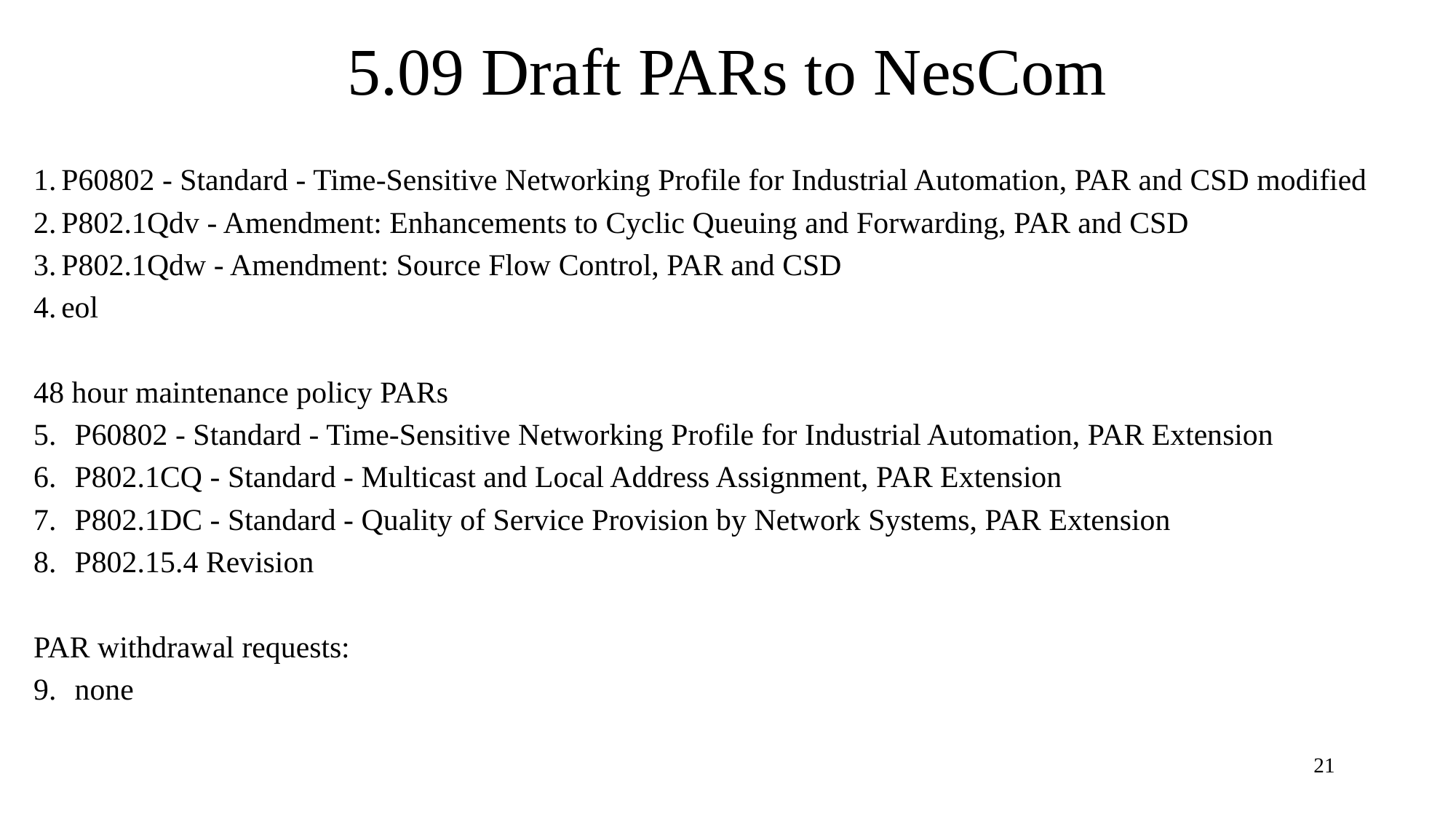

# 5.09 Draft PARs to NesCom
P60802 - Standard - Time-Sensitive Networking Profile for Industrial Automation, PAR and CSD modified
P802.1Qdv - Amendment: Enhancements to Cyclic Queuing and Forwarding, PAR and CSD
P802.1Qdw - Amendment: Source Flow Control, PAR and CSD
eol

48 hour maintenance policy PARs
P60802 - Standard - Time-Sensitive Networking Profile for Industrial Automation, PAR Extension
P802.1CQ - Standard - Multicast and Local Address Assignment, PAR Extension
P802.1DC - Standard - Quality of Service Provision by Network Systems, PAR Extension
P802.15.4 Revision

PAR withdrawal requests:
none
21